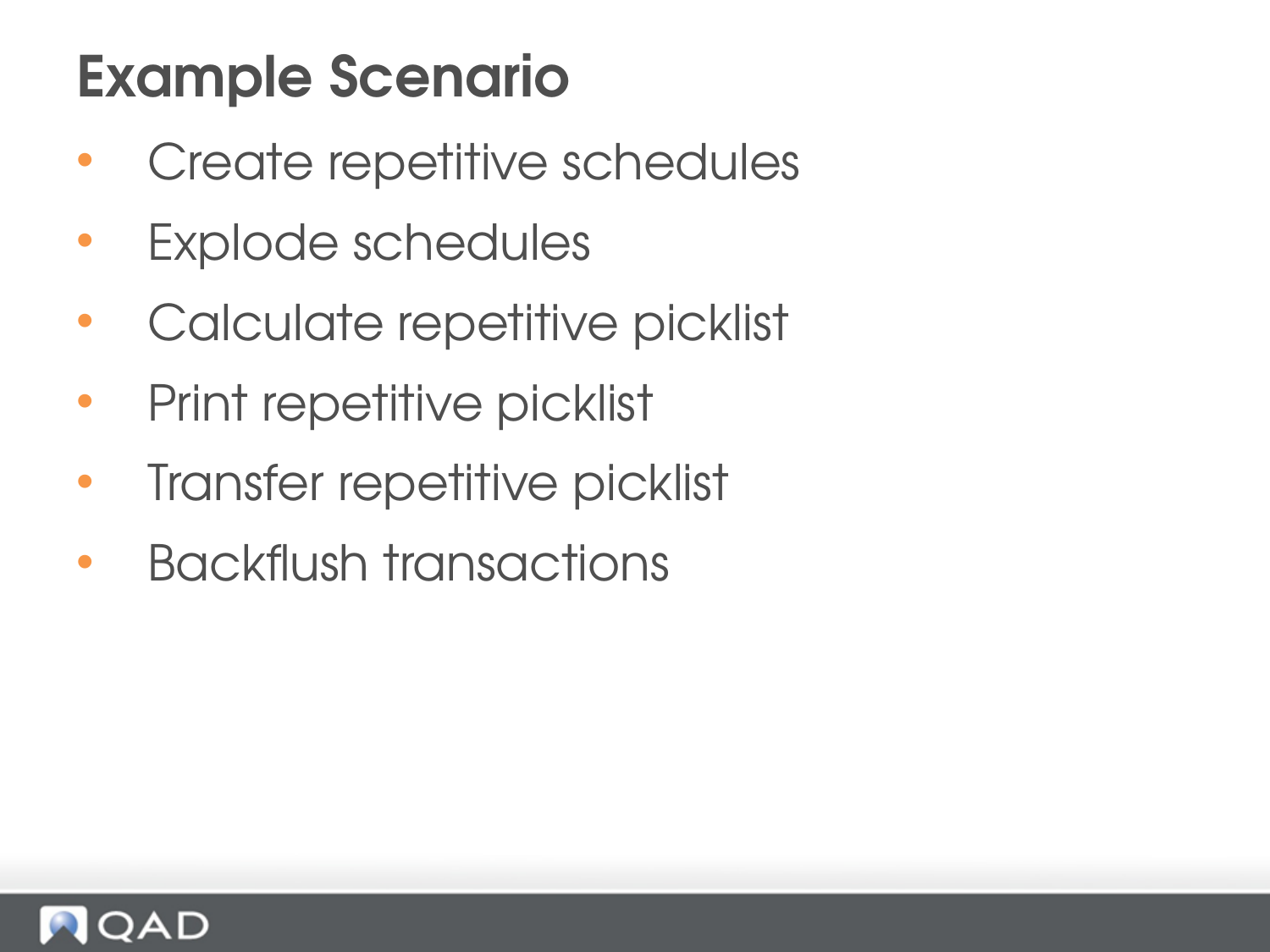

# Example Scenario
Create repetitive schedules
Explode schedules
Calculate repetitive picklist
Print repetitive picklist
Transfer repetitive picklist
Backflush transactions